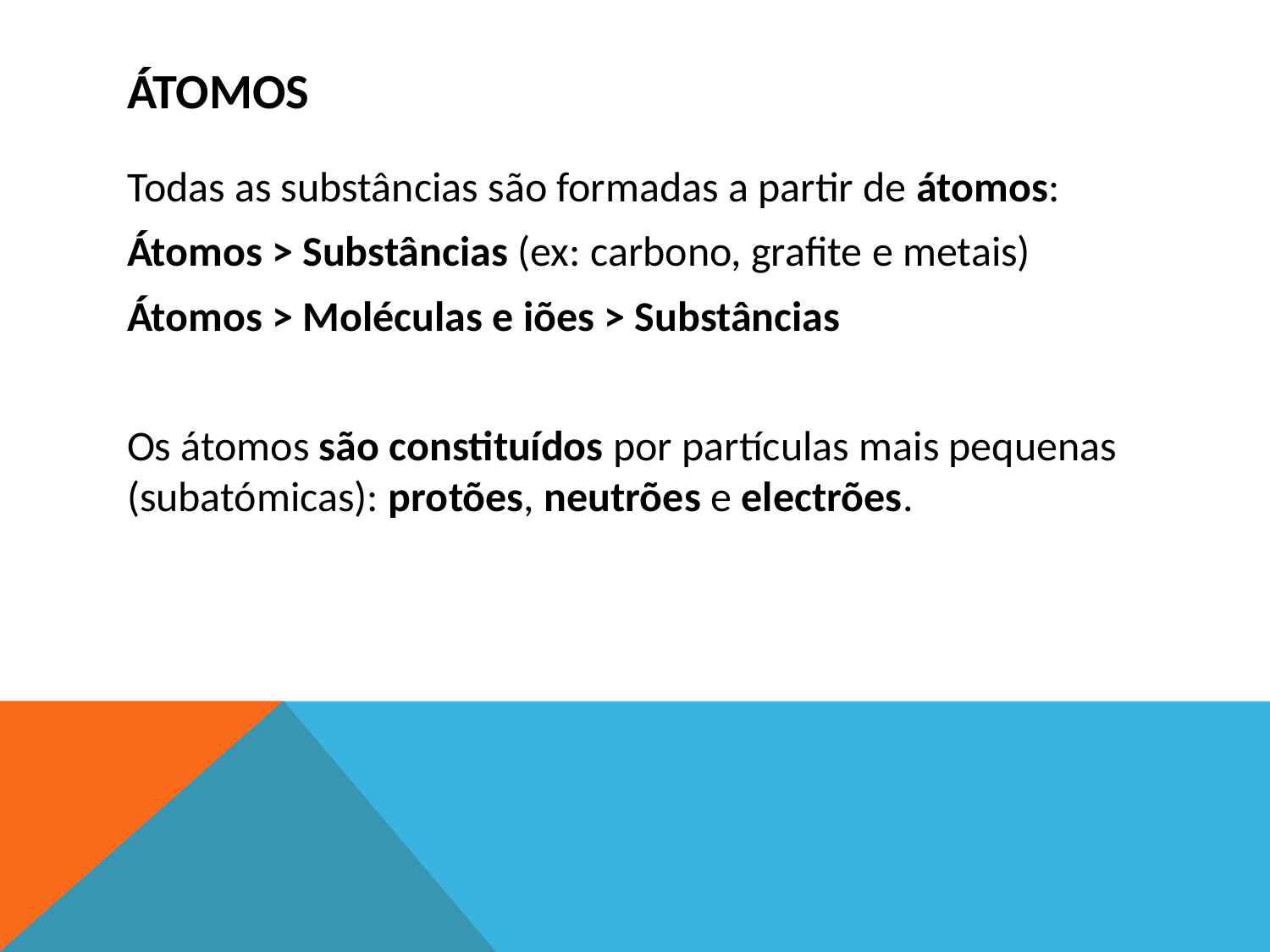

# átomos
Todas as substâncias são formadas a partir de átomos:
Átomos > Substâncias (ex: carbono, grafite e metais)
Átomos > Moléculas e iões > Substâncias

Os átomos são constituídos por partículas mais pequenas (subatómicas): protões, neutrões e electrões.